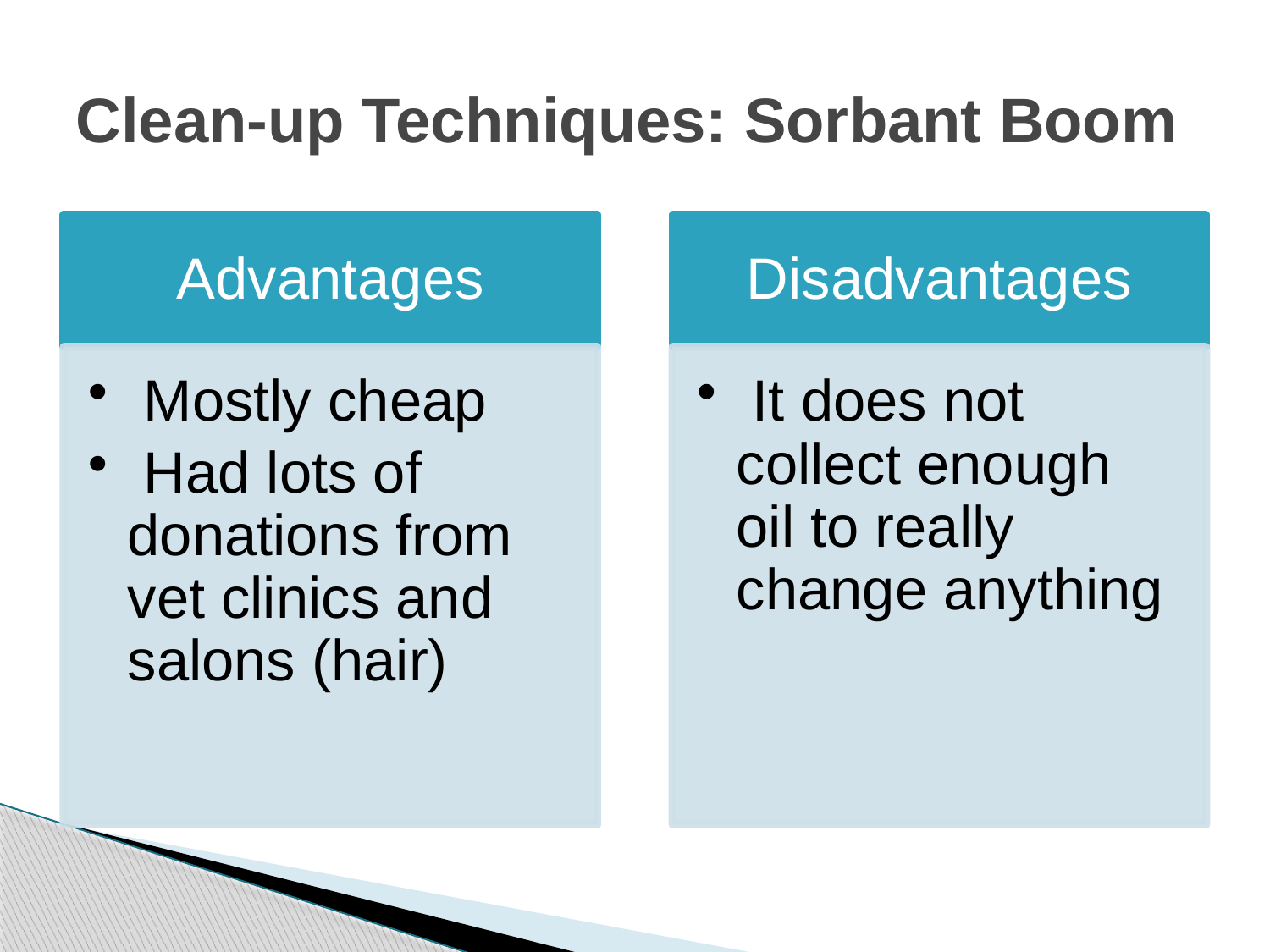

# Clean-up Techniques: Sorbant Boom
Advantages
 Mostly cheap
 Had lots of donations from vet clinics and salons (hair)
Disadvantages
 It does not collect enough oil to really change anything